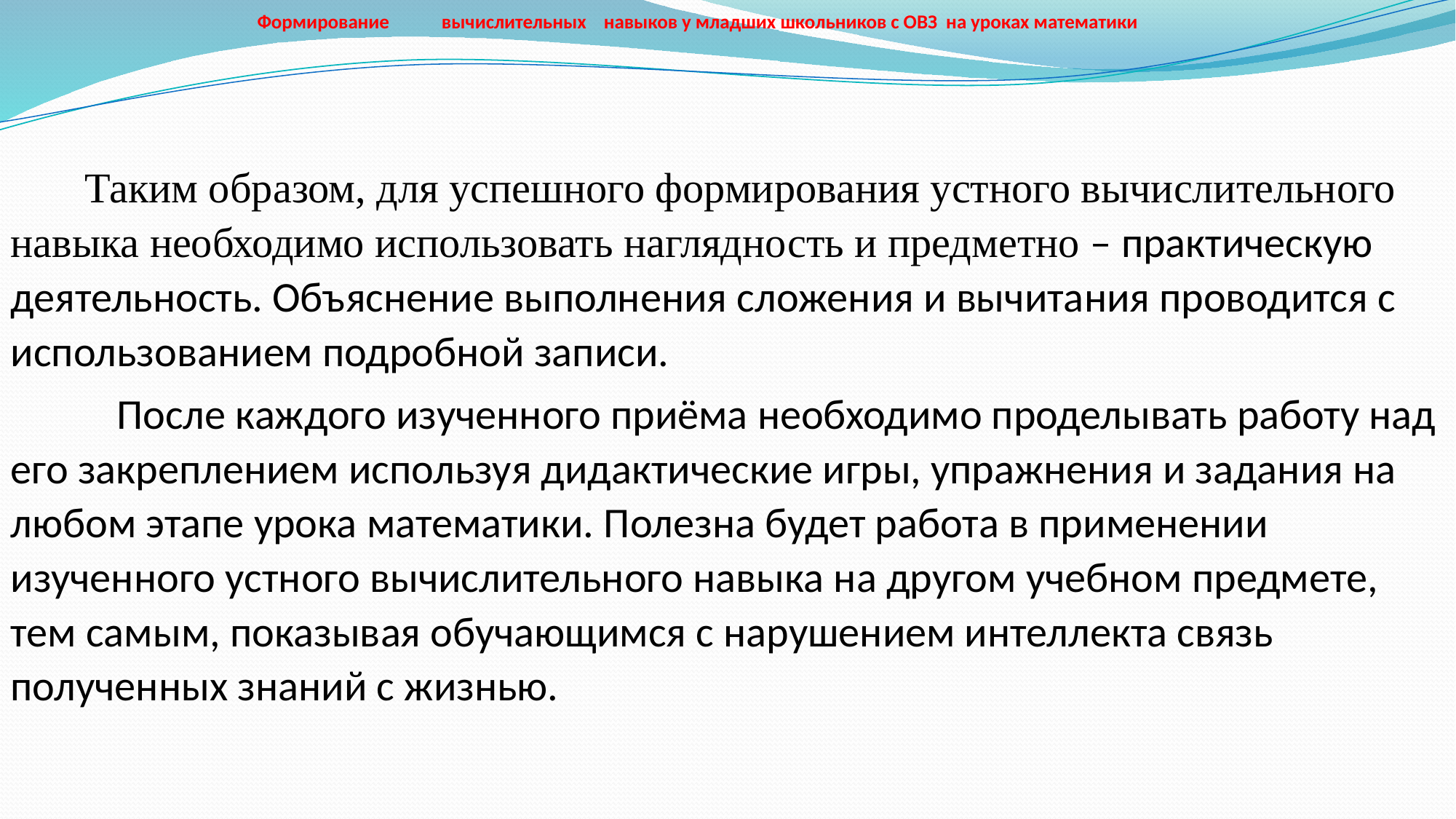

# Формирование            вычислительных    навыков у младших школьников с ОВЗ  на уроках математики

       Таким образом, для успешного формирования устного вычислительного навыка необходимо использовать наглядность и предметно – практическую деятельность. Объяснение выполнения сложения и вычитания проводится с использованием подробной записи.
           После каждого изученного приёма необходимо проделывать работу над его закреплением используя дидактические игры, упражнения и задания на любом этапе урока математики. Полезна будет работа в применении изученного устного вычислительного навыка на другом учебном предмете, тем самым, показывая обучающимся с нарушением интеллекта связь полученных знаний с жизнью.